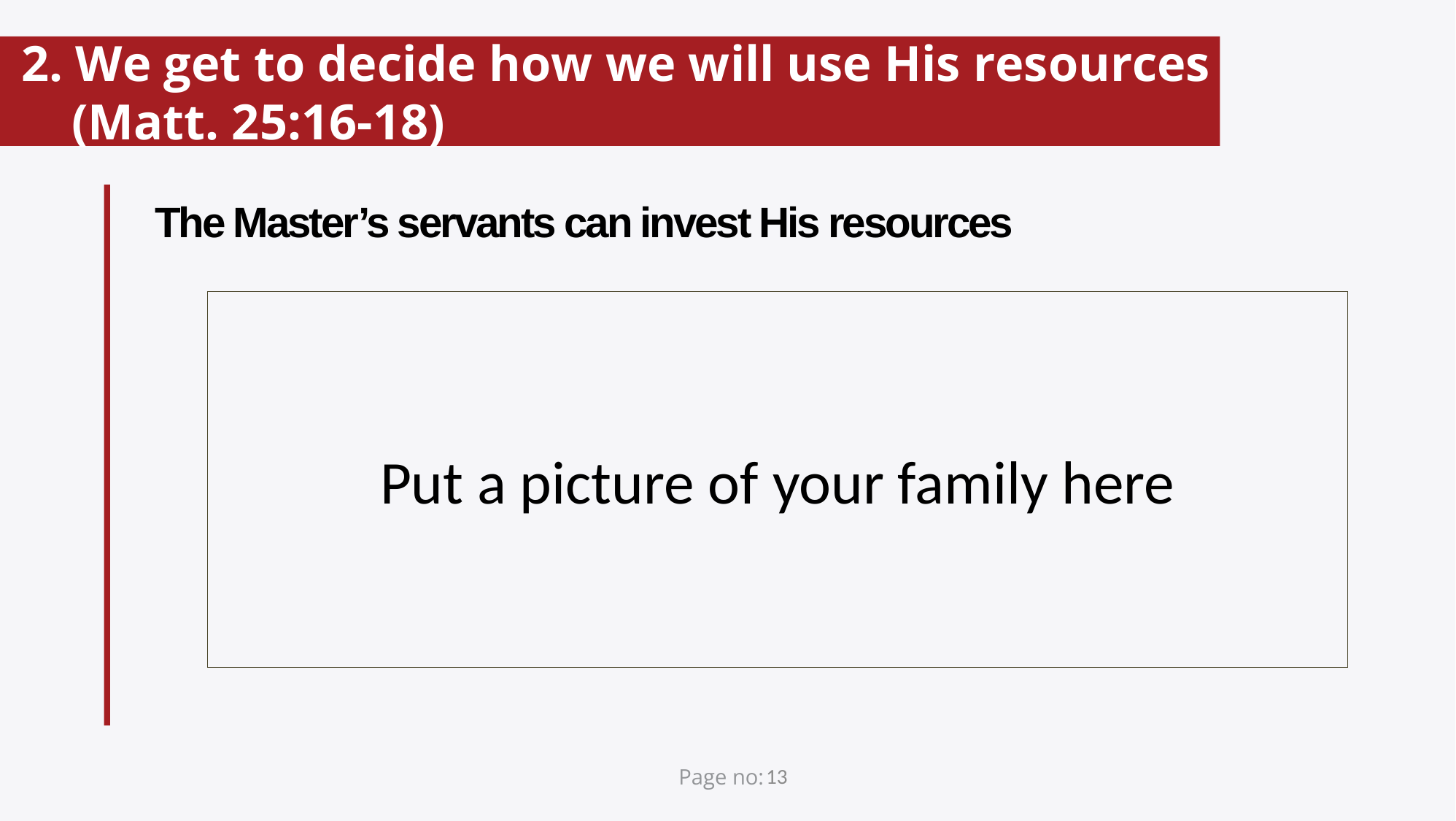

# 2. We get to decide how we will use His resources (Matt. 25:16-18)
The Master’s servants can invest His resources

Put a picture of your family here